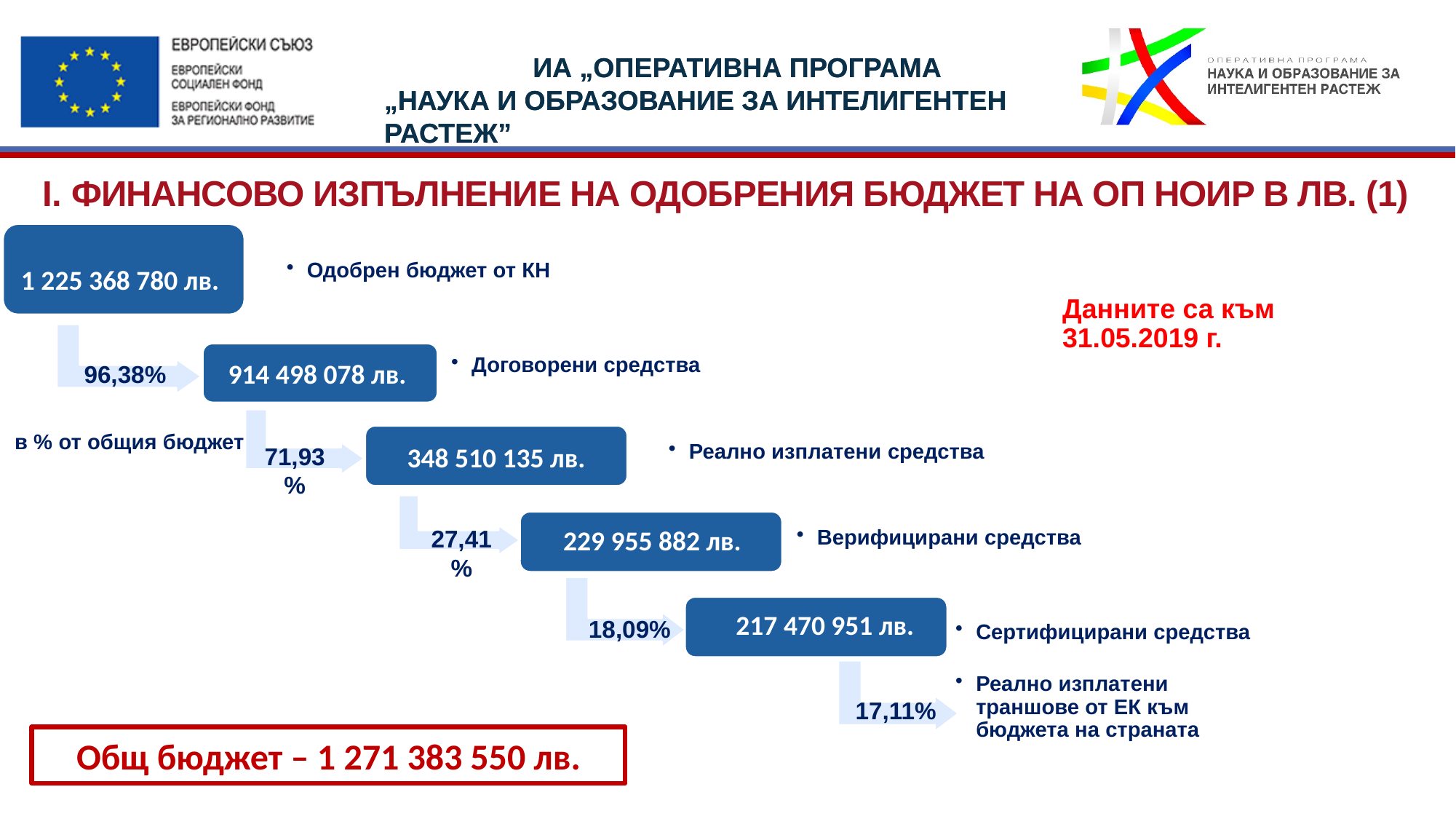

# I. Финансово изпълнение на одобрения бюджет на ОП НОИР в лв. (1)

1 225 368 780 лв.

Одобрен бюджет от КН

Данните са към 31.05.2019 г.
Договорени средства

914 498 078 лв.

96,38%

Реално изплатени средства

348 510 135 лв.
в % от общия бюджет
71,93%

Верифицирани средства

27,41%
229 955 882 лв.

217 470 951 лв.
18,09%
Сертифицирани средства

Реално изплатени траншове от ЕК към бюджета на страната

17,11%
Общ бюджет – 1 271 383 550 лв.